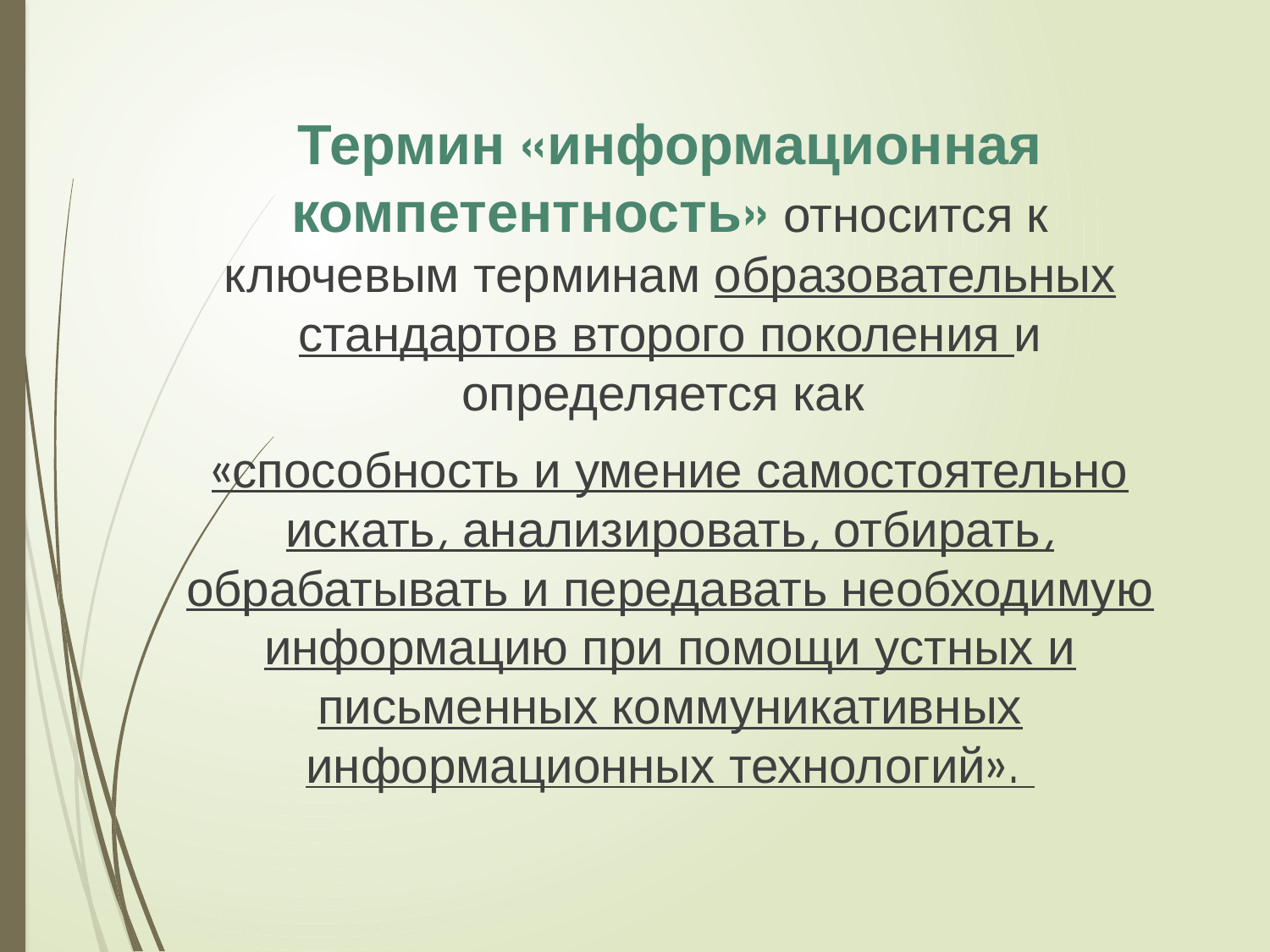

Термин «информационная компетентность» относится к ключевым терминам образовательных стандартов второго поколения и определяется как
«способность и умение самостоятельно искать, анализировать, отбирать, обрабатывать и передавать необходимую информацию при помощи устных и письменных коммуникативных информационных технологий».